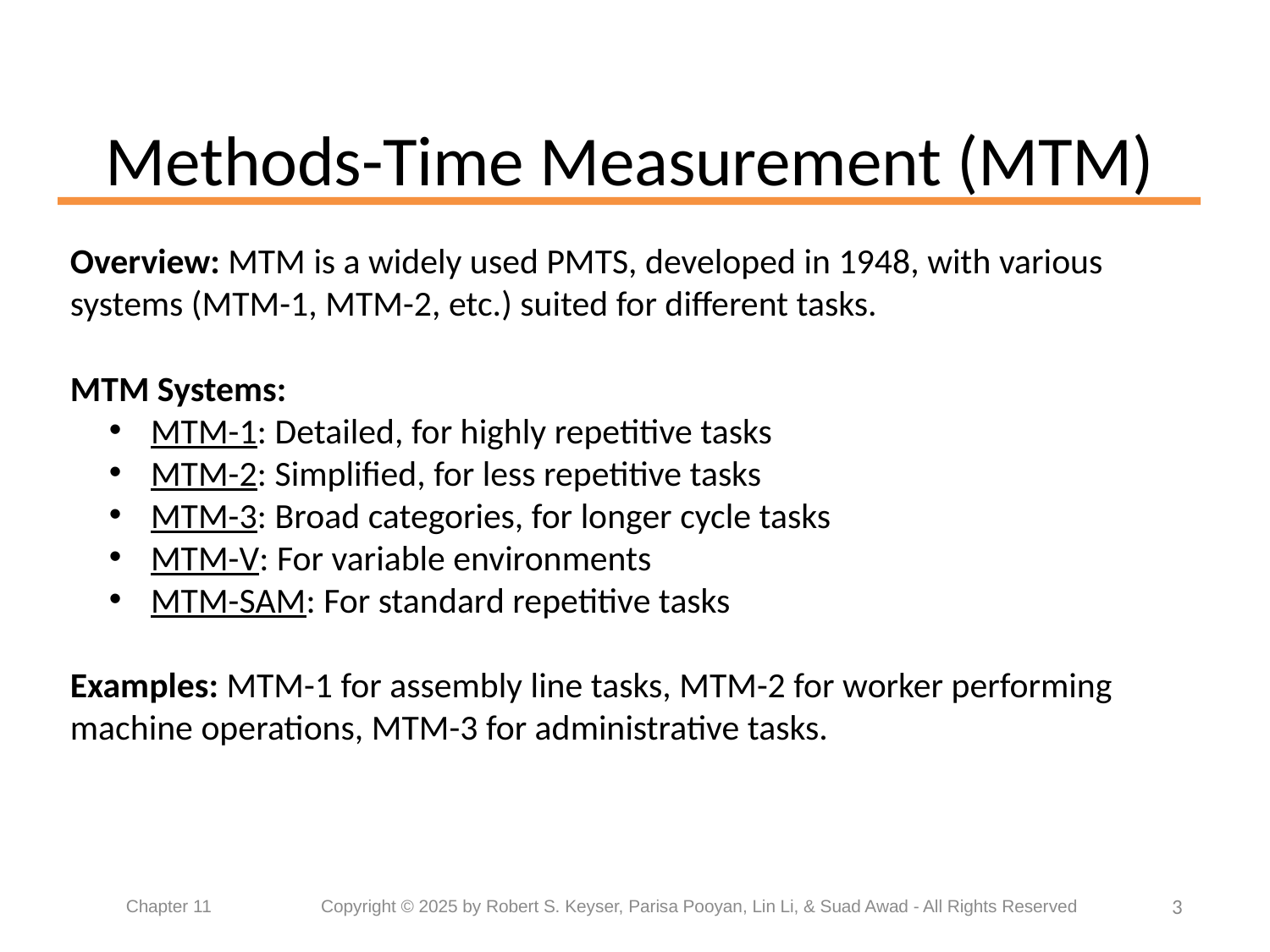

# Methods-Time Measurement (MTM)

Overview: MTM is a widely used PMTS, developed in 1948, with various systems (MTM-1, MTM-2, etc.) suited for different tasks.

MTM Systems:
MTM-1: Detailed, for highly repetitive tasks
MTM-2: Simplified, for less repetitive tasks
MTM-3: Broad categories, for longer cycle tasks
MTM-V: For variable environments
MTM-SAM: For standard repetitive tasks

Examples: MTM-1 for assembly line tasks, MTM-2 for worker performing machine operations, MTM-3 for administrative tasks.
3
Chapter 11	              Copyright © 2025 by Robert S. Keyser, Parisa Pooyan, Lin Li, & Suad Awad - All Rights Reserved